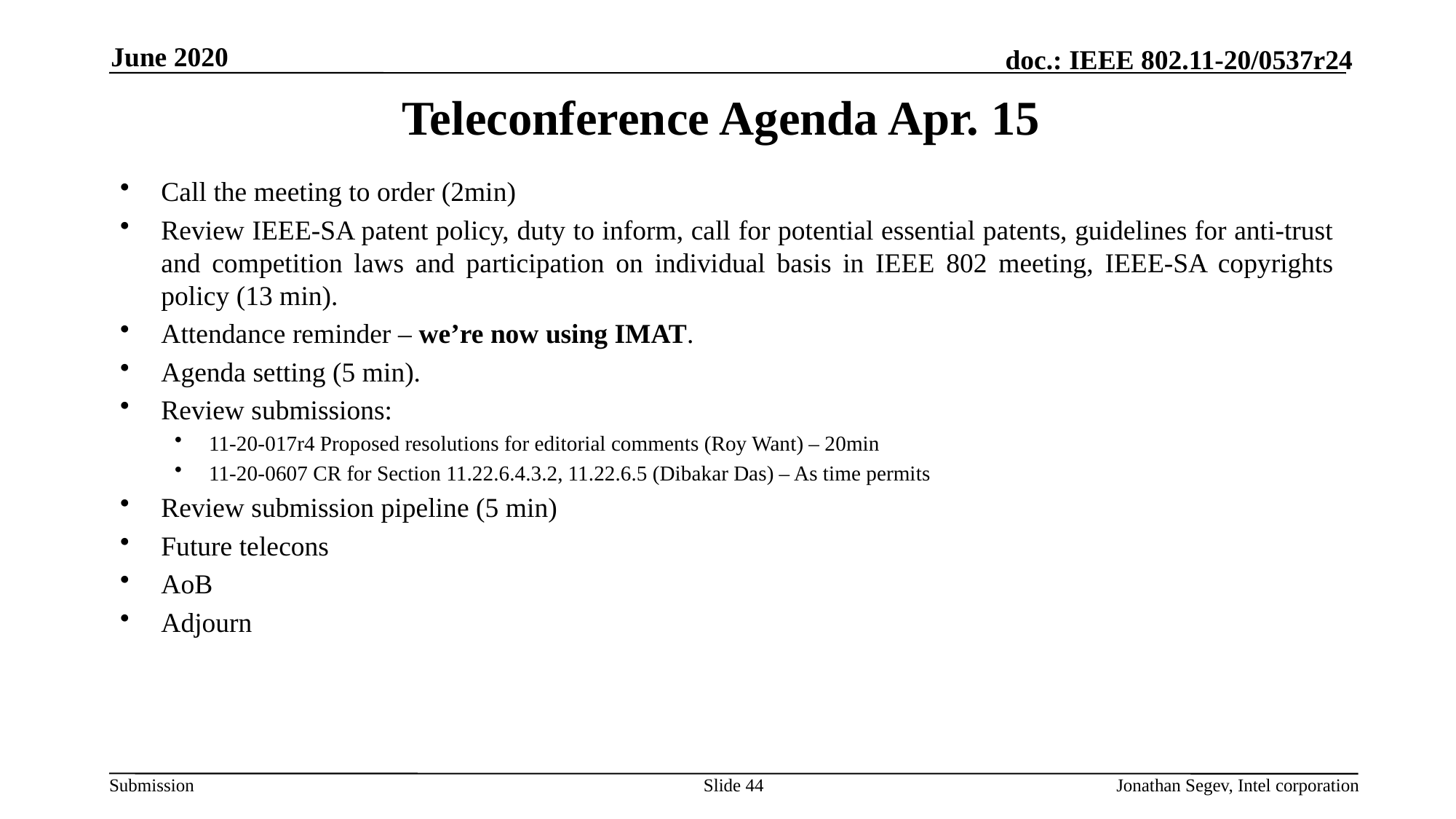

June 2020
# Teleconference Agenda Apr. 15
Call the meeting to order (2min)
Review IEEE-SA patent policy, duty to inform, call for potential essential patents, guidelines for anti-trust and competition laws and participation on individual basis in IEEE 802 meeting, IEEE-SA copyrights policy (13 min).
Attendance reminder – we’re now using IMAT.
Agenda setting (5 min).
Review submissions:
11-20-017r4 Proposed resolutions for editorial comments (Roy Want) – 20min
11-20-0607 CR for Section 11.22.6.4.3.2, 11.22.6.5 (Dibakar Das) – As time permits
Review submission pipeline (5 min)
Future telecons
AoB
Adjourn

Slide 44
Jonathan Segev, Intel corporation